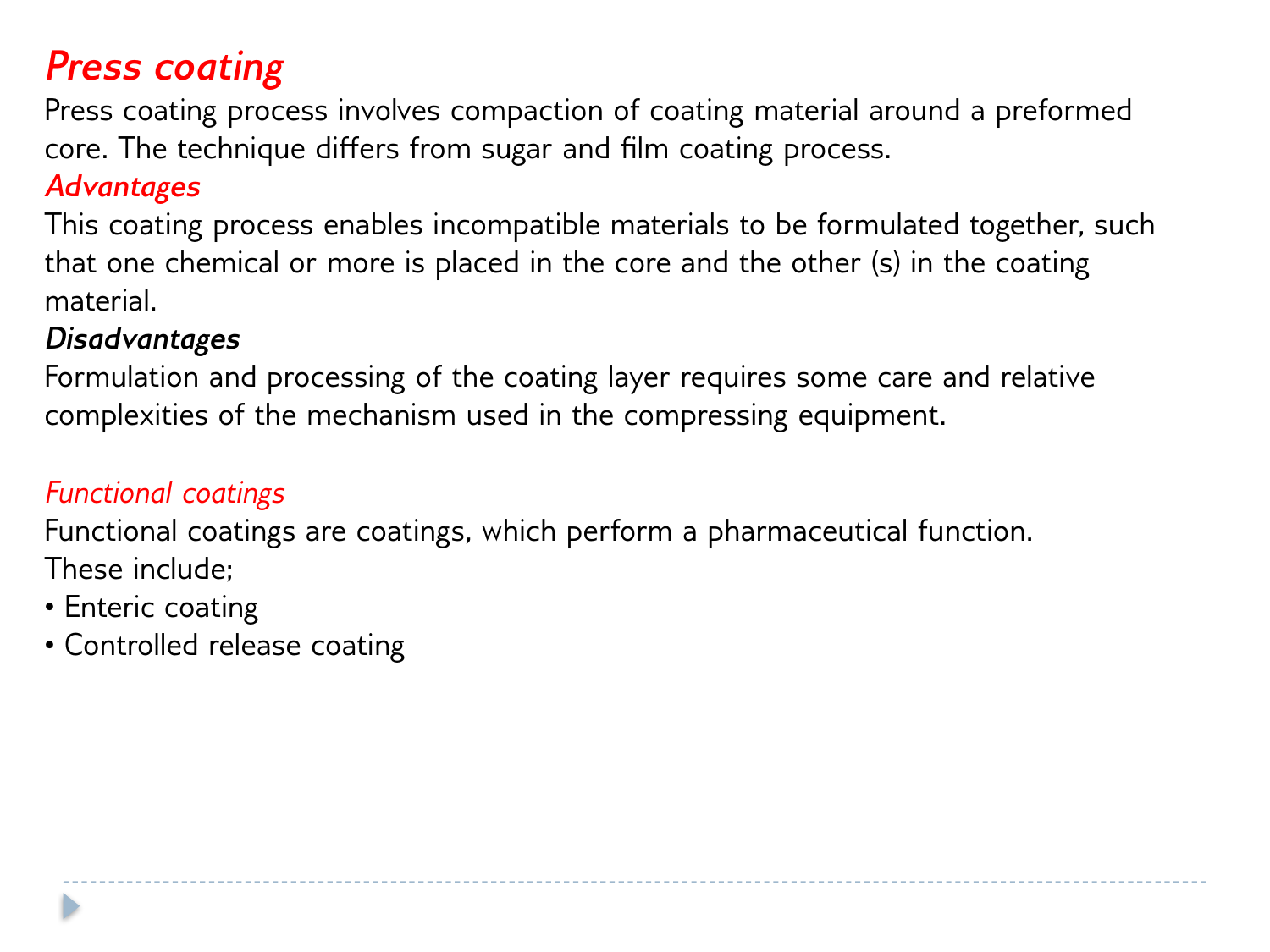

Press coating
Press coating process involves compaction of coating material around a preformed
core. The technique differs from sugar and film coating process.
Advantages
This coating process enables incompatible materials to be formulated together, such
that one chemical or more is placed in the core and the other (s) in the coating
material.
Disadvantages
Formulation and processing of the coating layer requires some care and relative complexities of the mechanism used in the compressing equipment.
Functional coatings
Functional coatings are coatings, which perform a pharmaceutical function.
These include;
• Enteric coating
• Controlled release coating